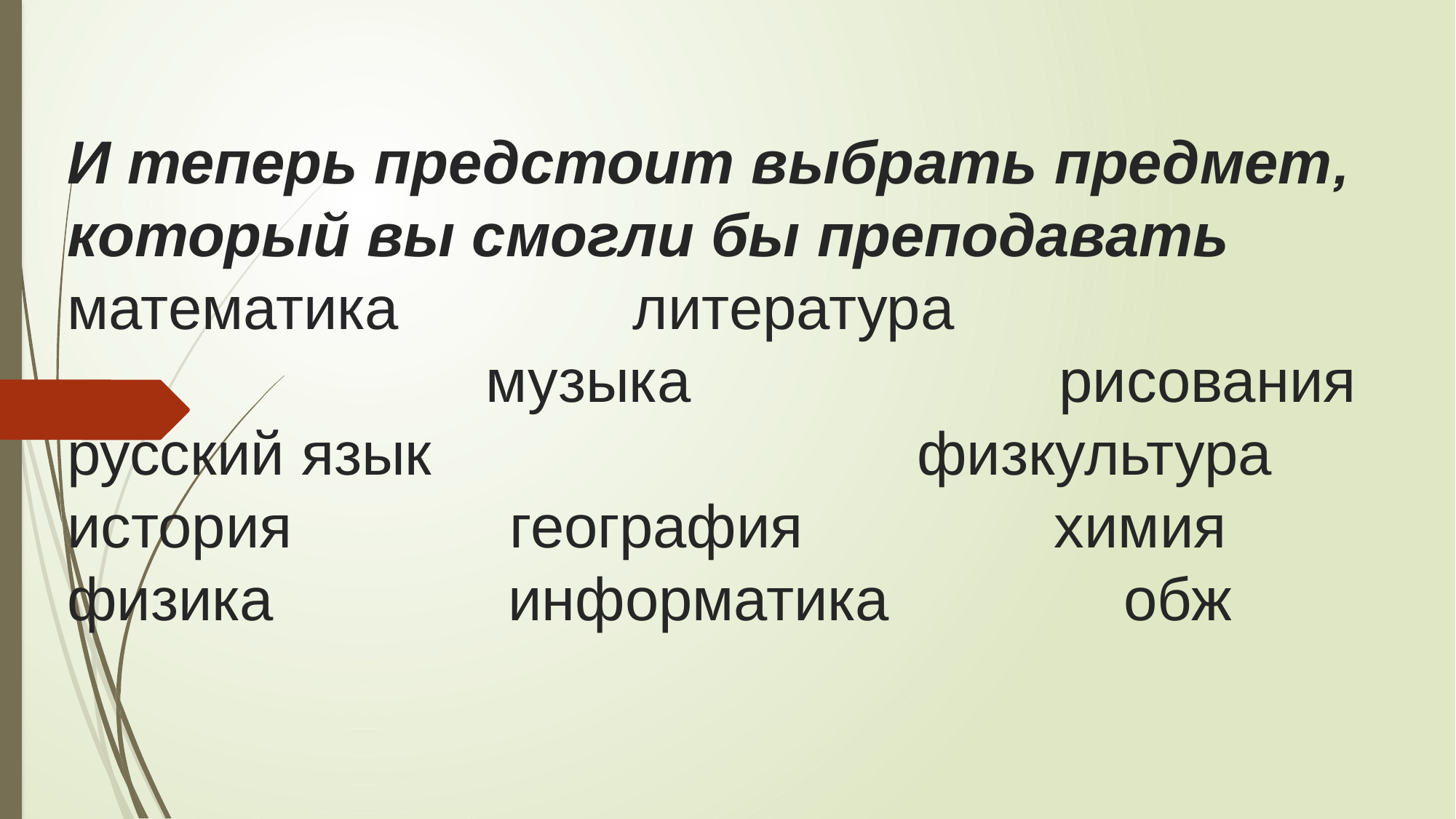

# И теперь предстоит выбрать предмет, который вы смогли бы преподавать математика              литература музыка                      рисования русский язык                             физкультура история             география               химия физика              информатика              обж